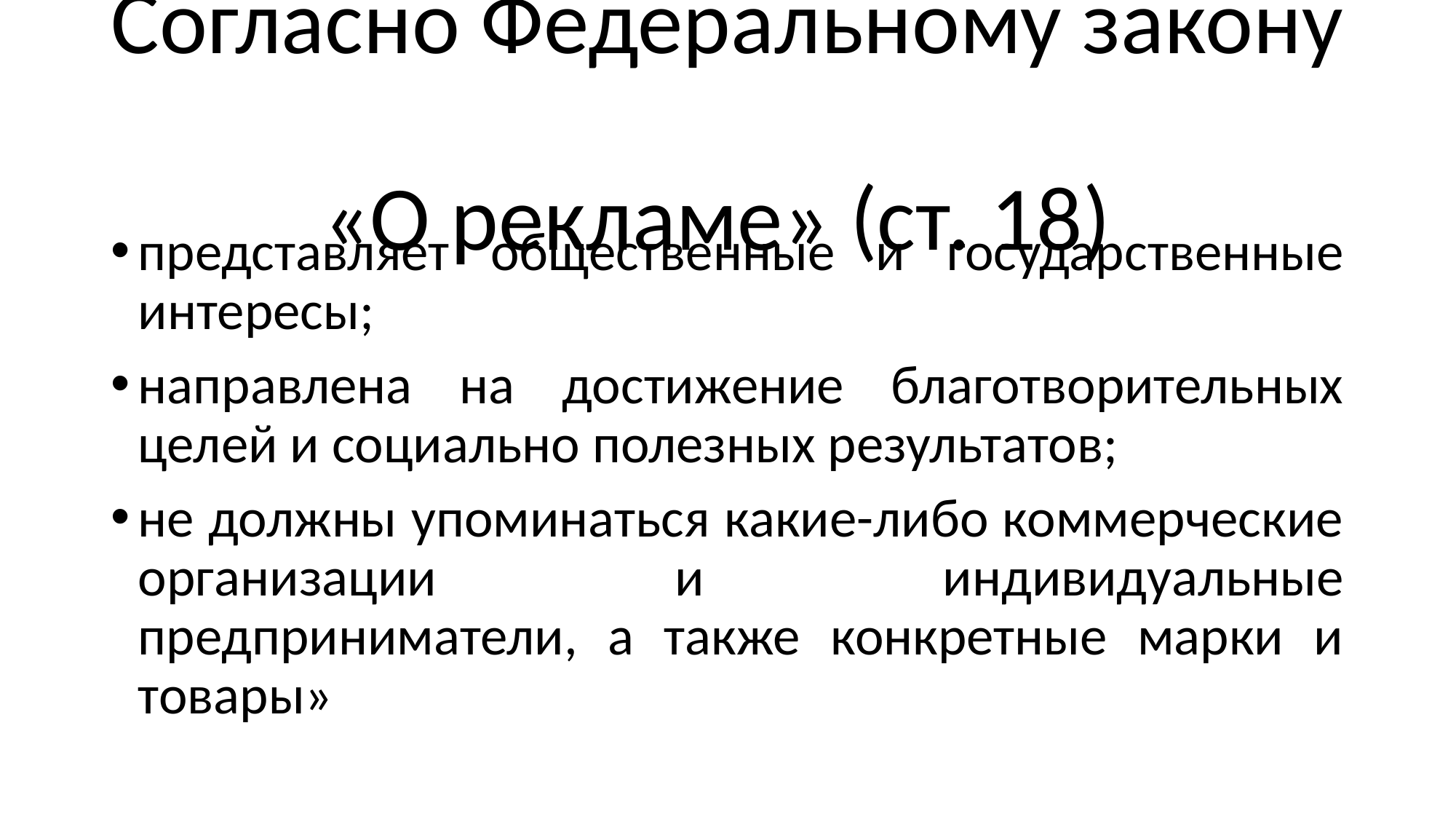

# Согласно Федеральному закону «О рекламе» (ст. 18)
представляет общественные и государственные интересы;
направлена на достижение благотворительных целей и социально полезных результатов;
не должны упоминаться какие-либо коммерческие организации и индивидуальные предприниматели, а также конкретные марки и товары»